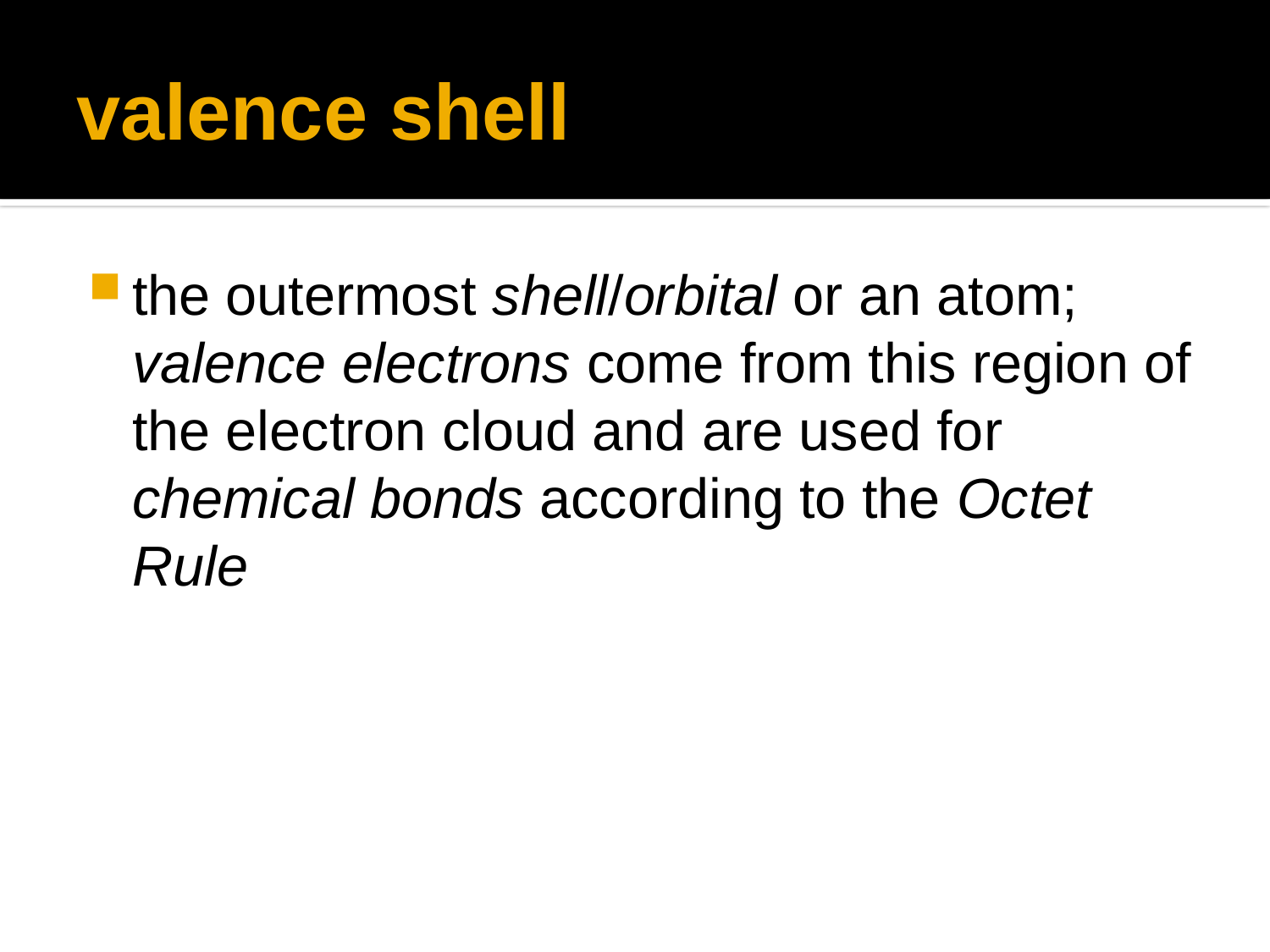

# valence shell
the outermost shell/orbital or an atom; valence electrons come from this region of the electron cloud and are used for chemical bonds according to the Octet Rule